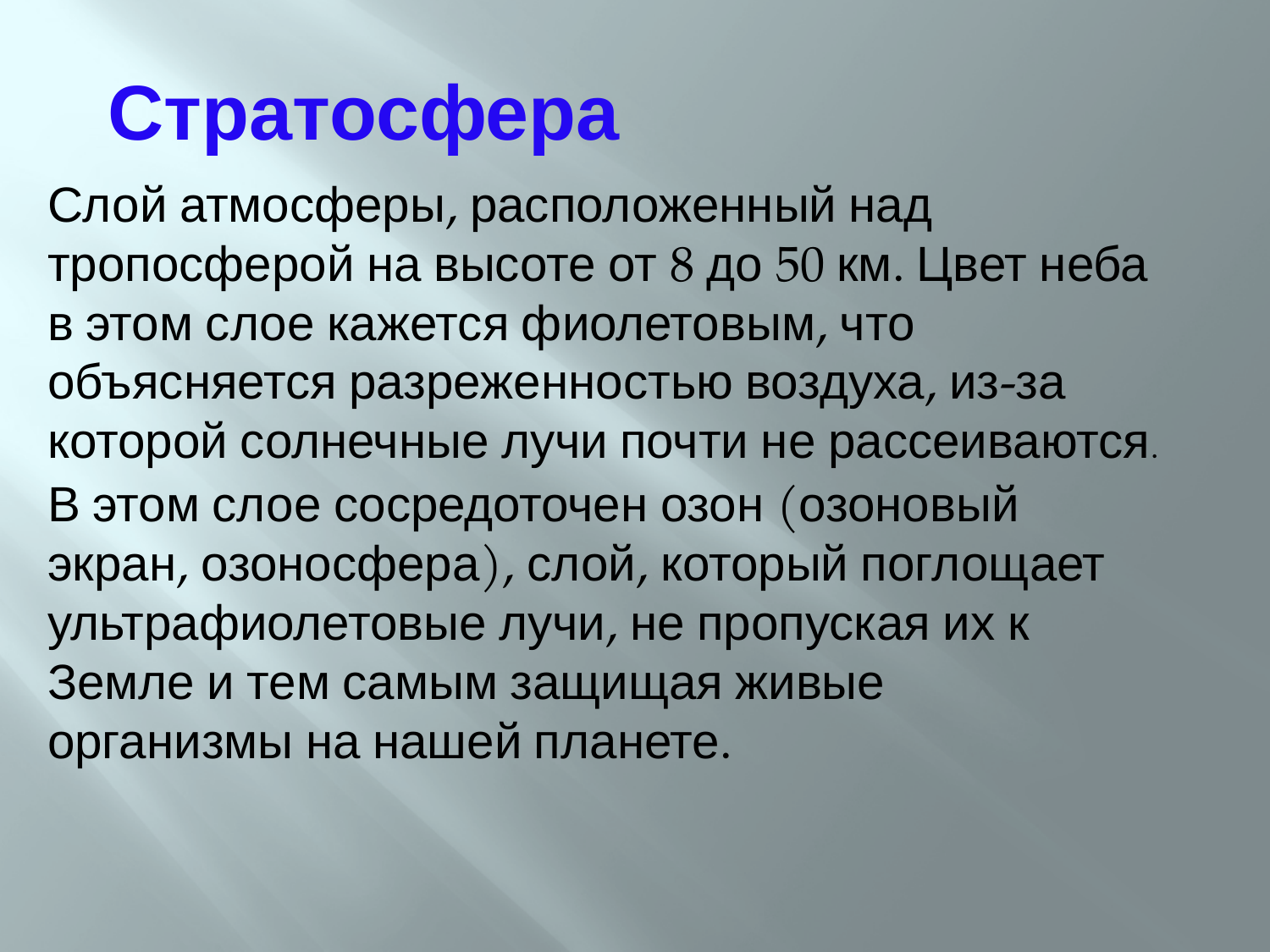

Стратосфера
Слой атмосферы, расположенный над тропосферой на высоте от 8 до 50 км. Цвет неба в этом слое кажется фиолетовым, что объясняется разреженностью воздуха, из-за которой солнечные лучи почти не рассеиваются.
В этом слое сосредоточен озон (озоновый экран, озоносфера), слой, который поглощает ультрафиолетовые лучи, не пропуская их к Земле и тем самым защищая живые организмы на нашей планете.